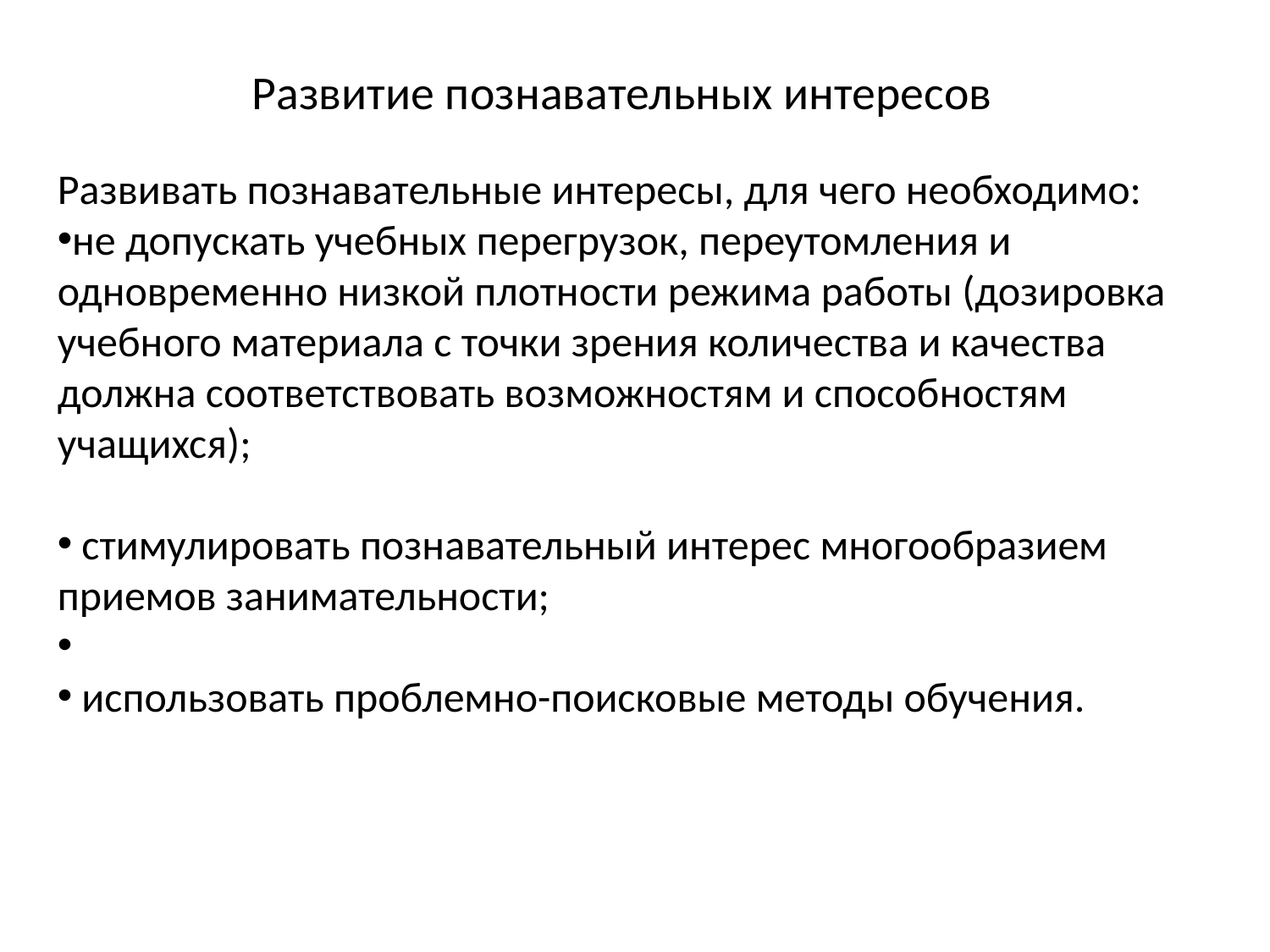

# Развитие познавательных интересов
Развивать познавательные интересы, для чего необходимо:
не допускать учебных перегрузок, переутомления и одновременно низкой плотности режима работы (дозировка учебного материала с точки зрения количества и качества должна соответствовать возможностям и способностям учащихся);

 стимулировать познавательный интерес многообразием приемов занимательности;

 использовать проблемно-поисковые методы обучения.